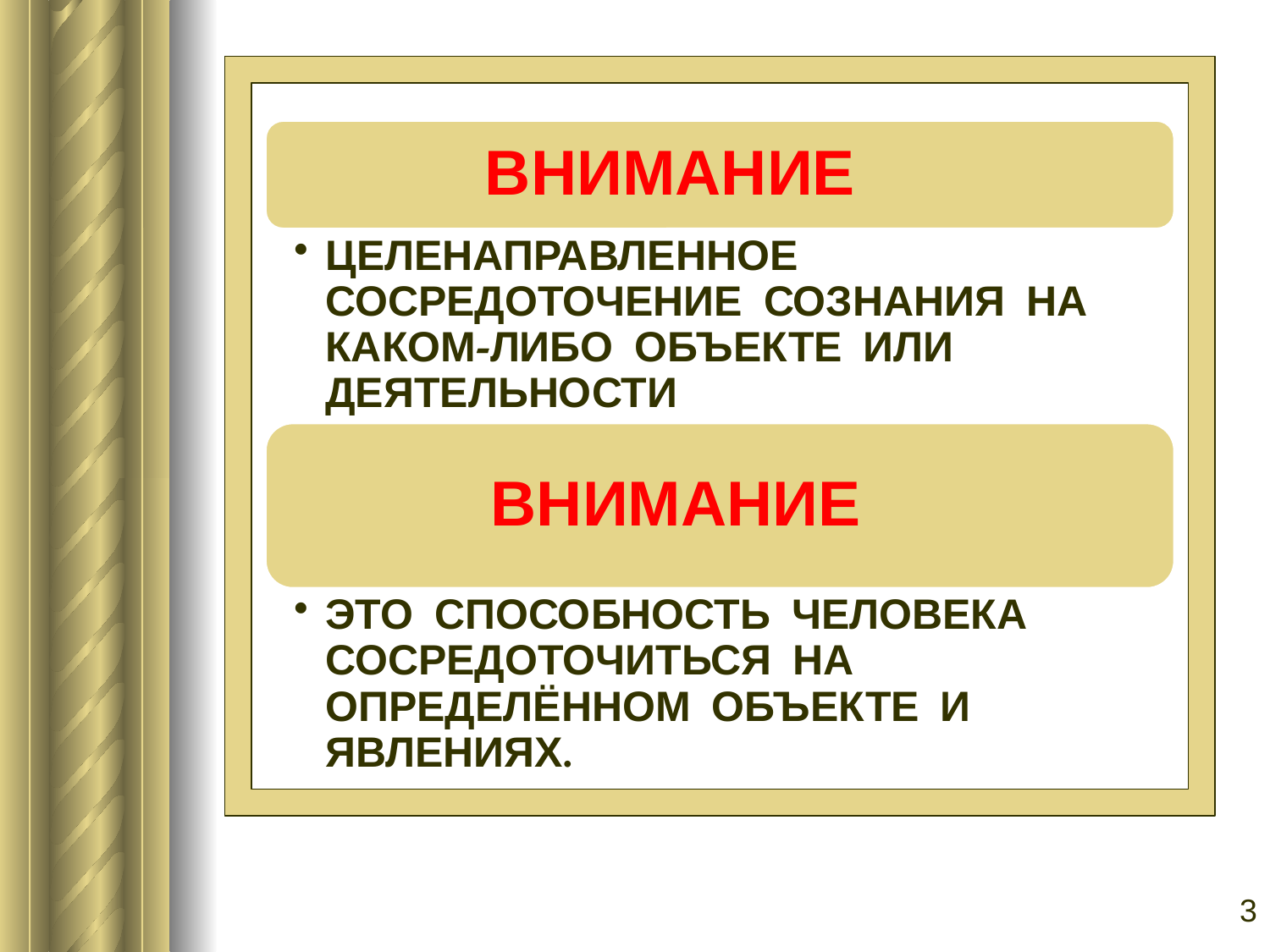

ВНИМАНИЕ
ЦЕЛЕНАПРАВЛЕННОЕ СОСРЕДОТОЧЕНИЕ  СОЗНАНИЯ  НА КАКОМ-ЛИБО  ОБЪЕКТЕ  ИЛИ ДЕЯТЕЛЬНОСТИ
            ВНИМАНИЕ
ЭТО  СПОСОБНОСТЬ  ЧЕЛОВЕКА СОСРЕДОТОЧИТЬСЯ  НА ОПРЕДЕЛЁННОМ  ОБЪЕКТЕ  И ЯВЛЕНИЯХ.
3